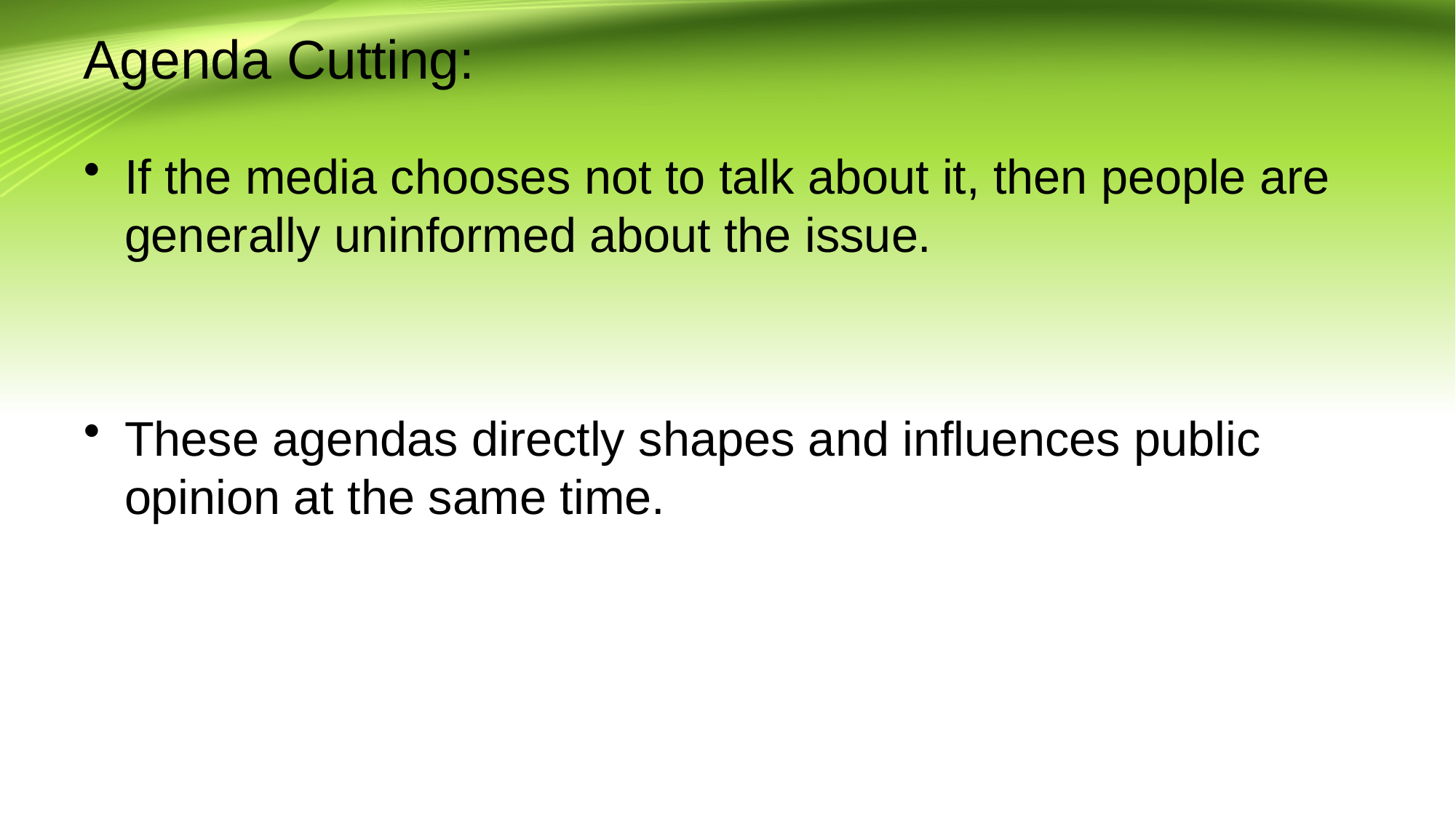

# Agenda Cutting:
If the media chooses not to talk about it, then people are generally uninformed about the issue.

These agendas directly shapes and influences public opinion at the same time.